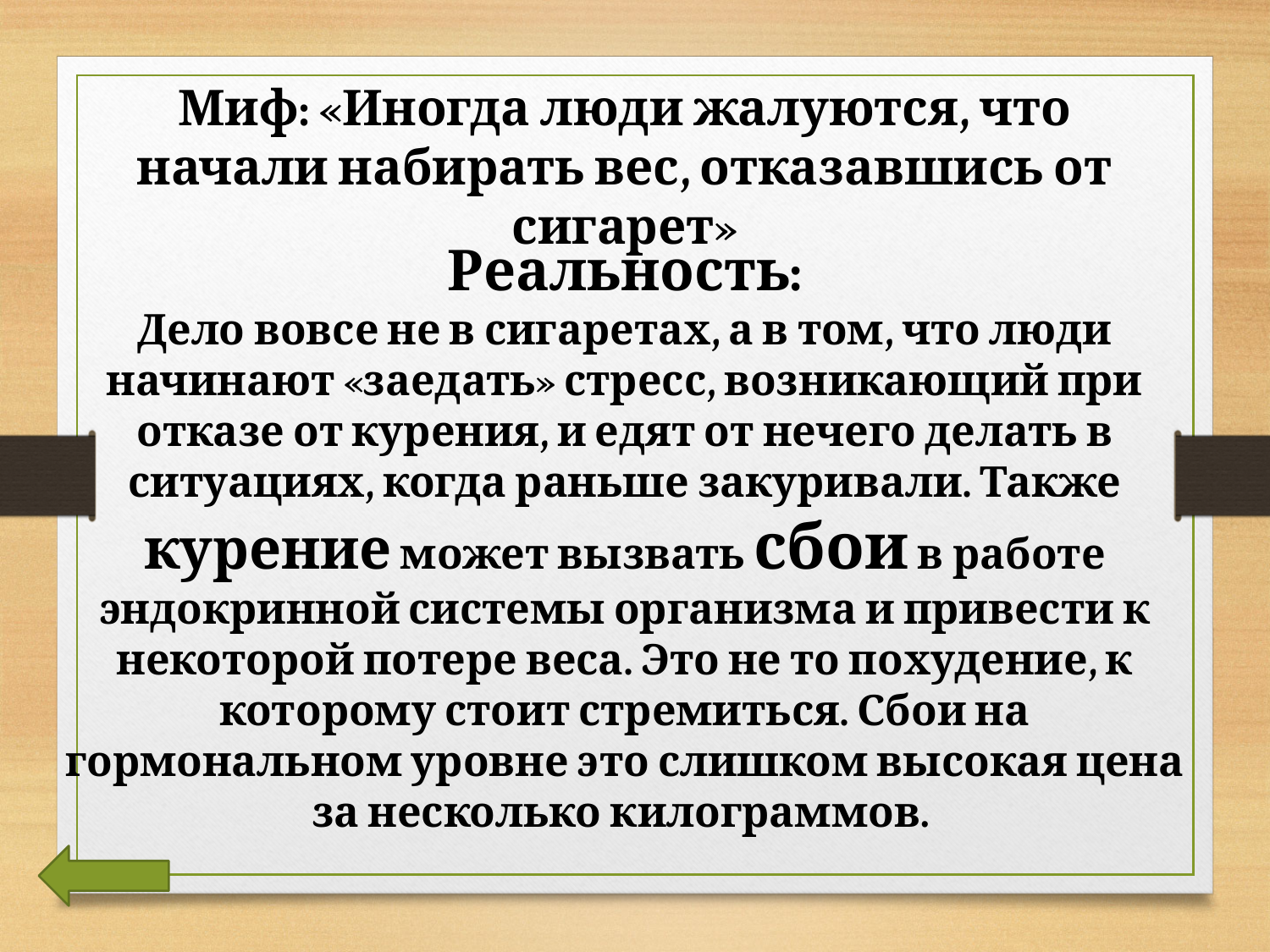

Миф: «Иногда люди жалуются, что начали набирать вес, отказавшись от сигарет»
Реальность:
Дело вовсе не в сигаретах, а в том, что люди начинают «заедать» стресс, возникающий при отказе от курения, и едят от нечего делать в ситуациях, когда раньше закуривали. Также курение может вызвать сбои в работе эндокринной системы организма и привести к некоторой потере веса. Это не то похудение, к которому стоит стремиться. Сбои на гормональном уровне это слишком высокая цена за несколько килограммов.